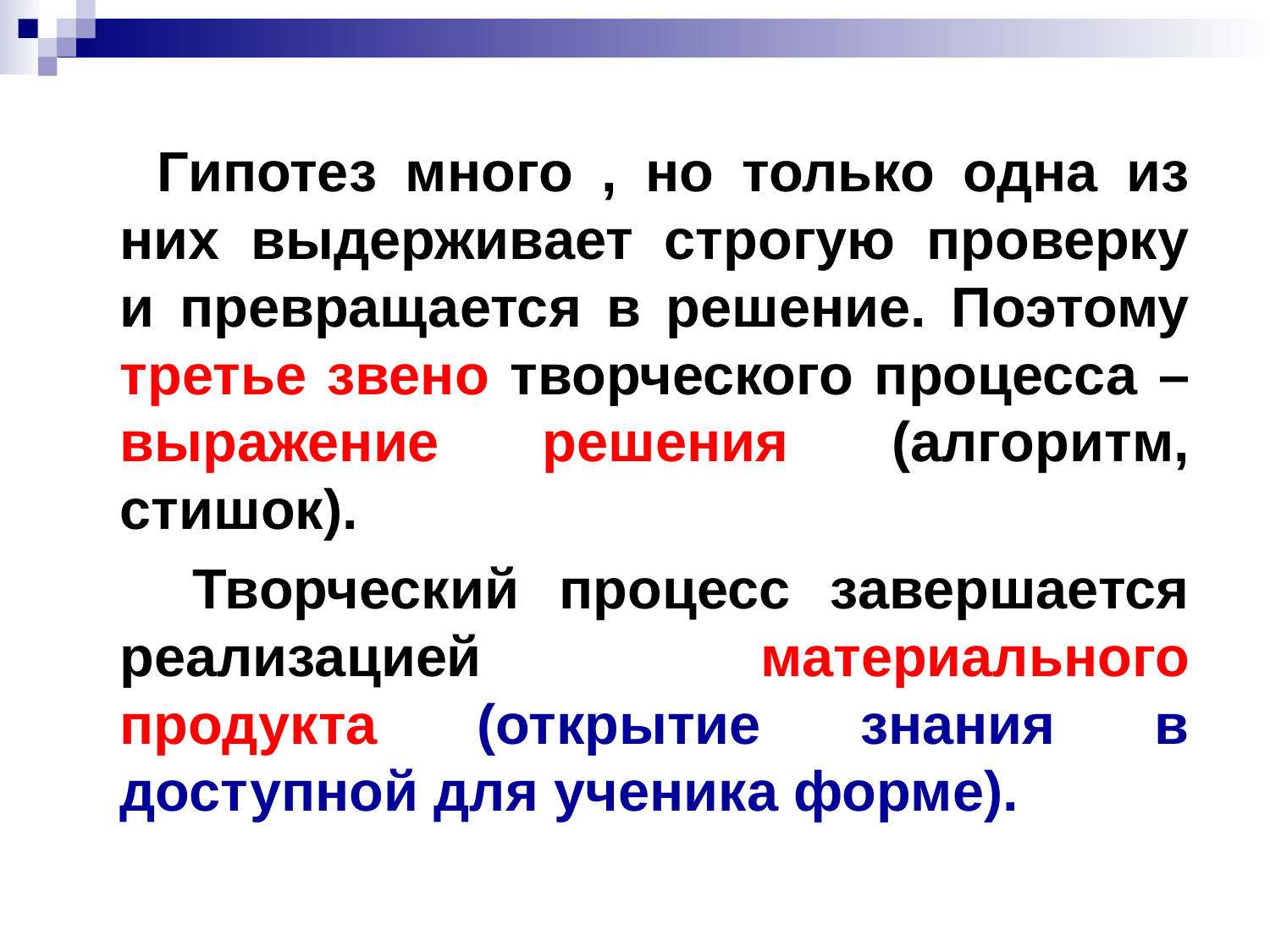

Гипотез много , но только одна из них выдерживает строгую проверку и превращается в решение. Поэтому третье звено творческого процесса – выражение решения (алгоритм, стишок).
   Творческий процесс завершается реализацией материального продукта (открытие знания в доступной для ученика форме).